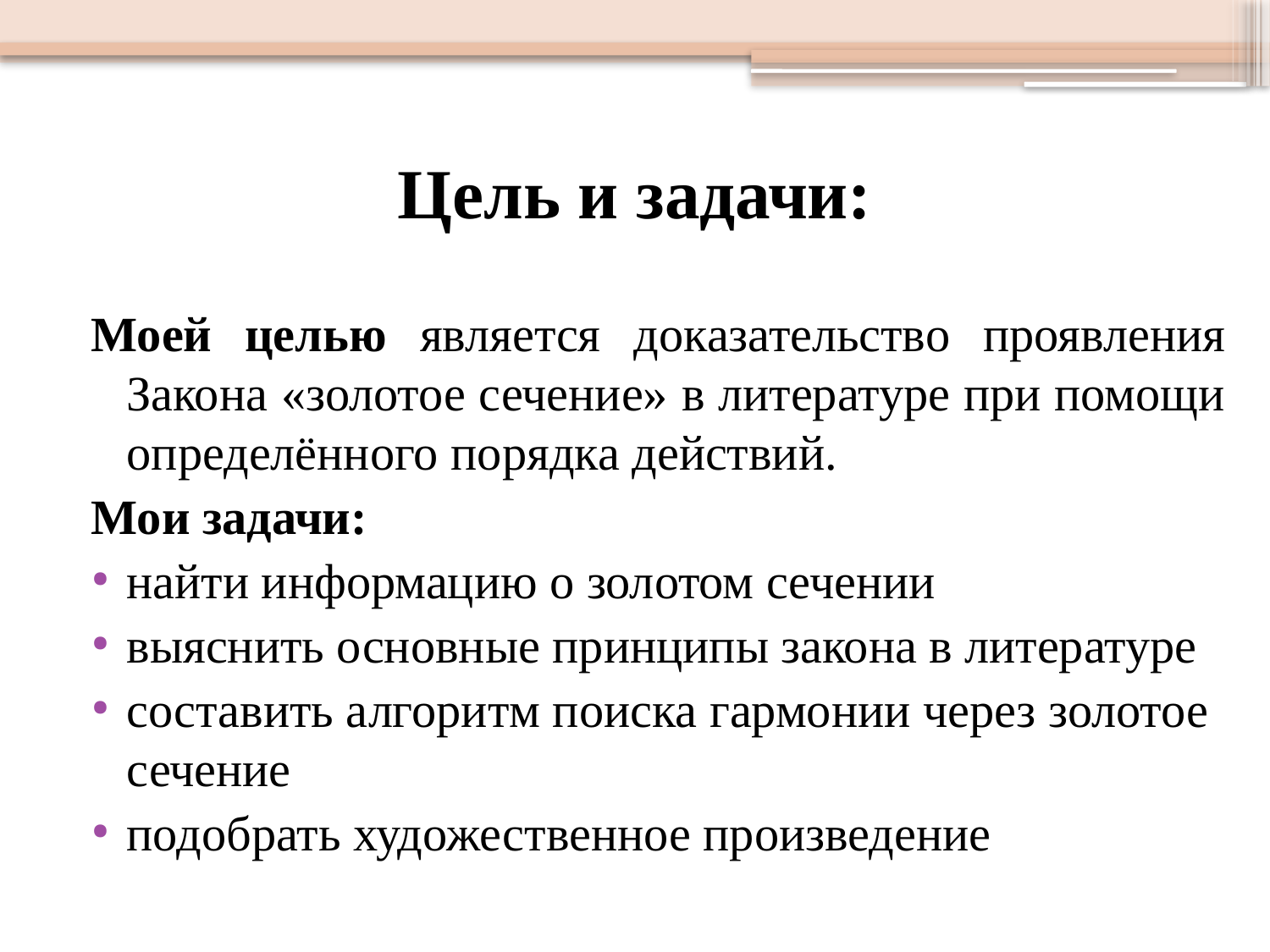

# Цель и задачи:
Моей целью является доказательство проявления Закона «золотое сечение» в литературе при помощи определённого порядка действий.
Мои задачи:
найти информацию о золотом сечении
выяснить основные принципы закона в литературе
составить алгоритм поиска гармонии через золотое сечение
подобрать художественное произведение